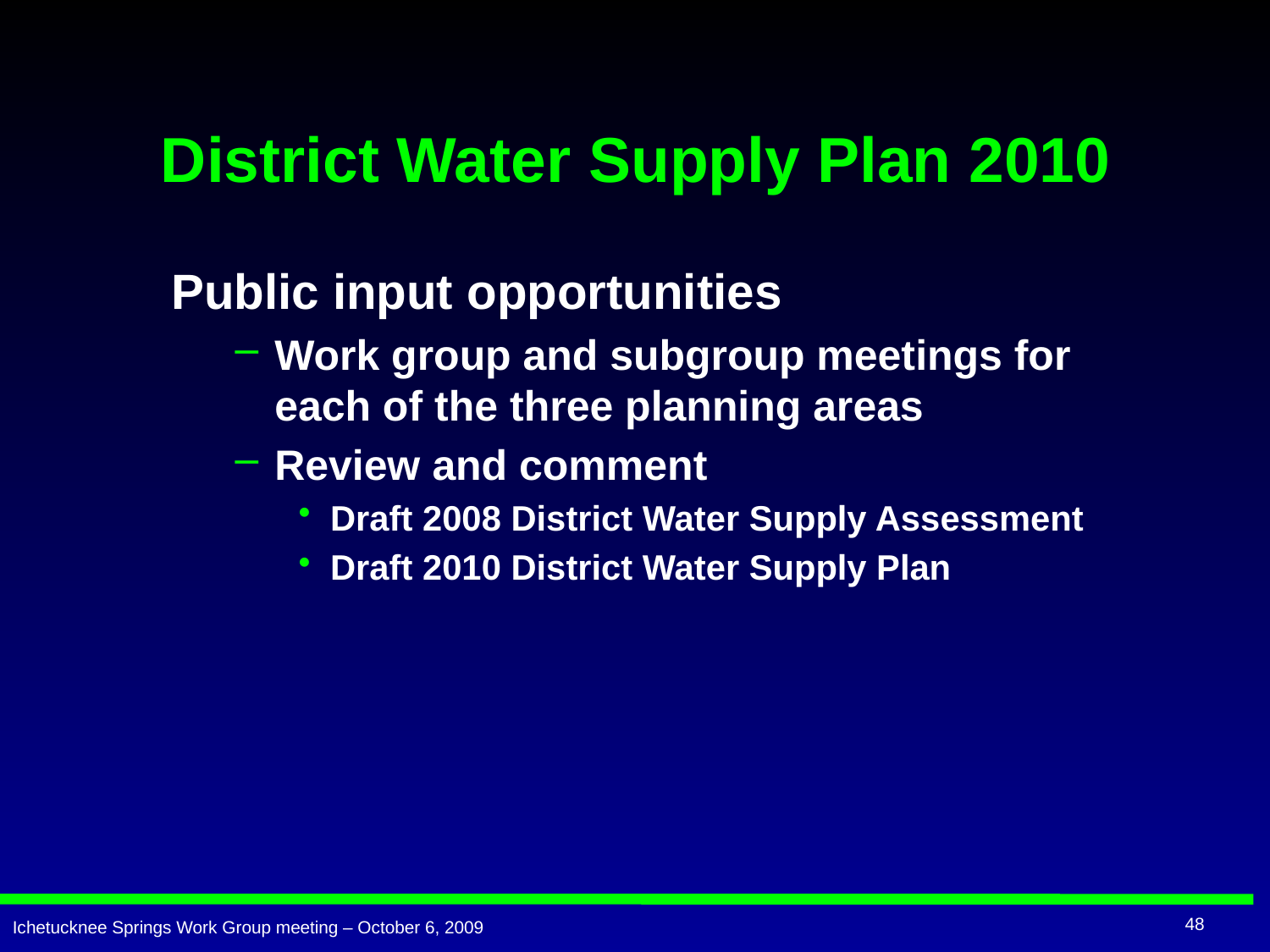

# District Water Supply Plan 2010
Public input opportunities
Work group and subgroup meetings for each of the three planning areas
Review and comment
Draft 2008 District Water Supply Assessment
Draft 2010 District Water Supply Plan
48
Ichetucknee Springs Work Group meeting – October 6, 2009